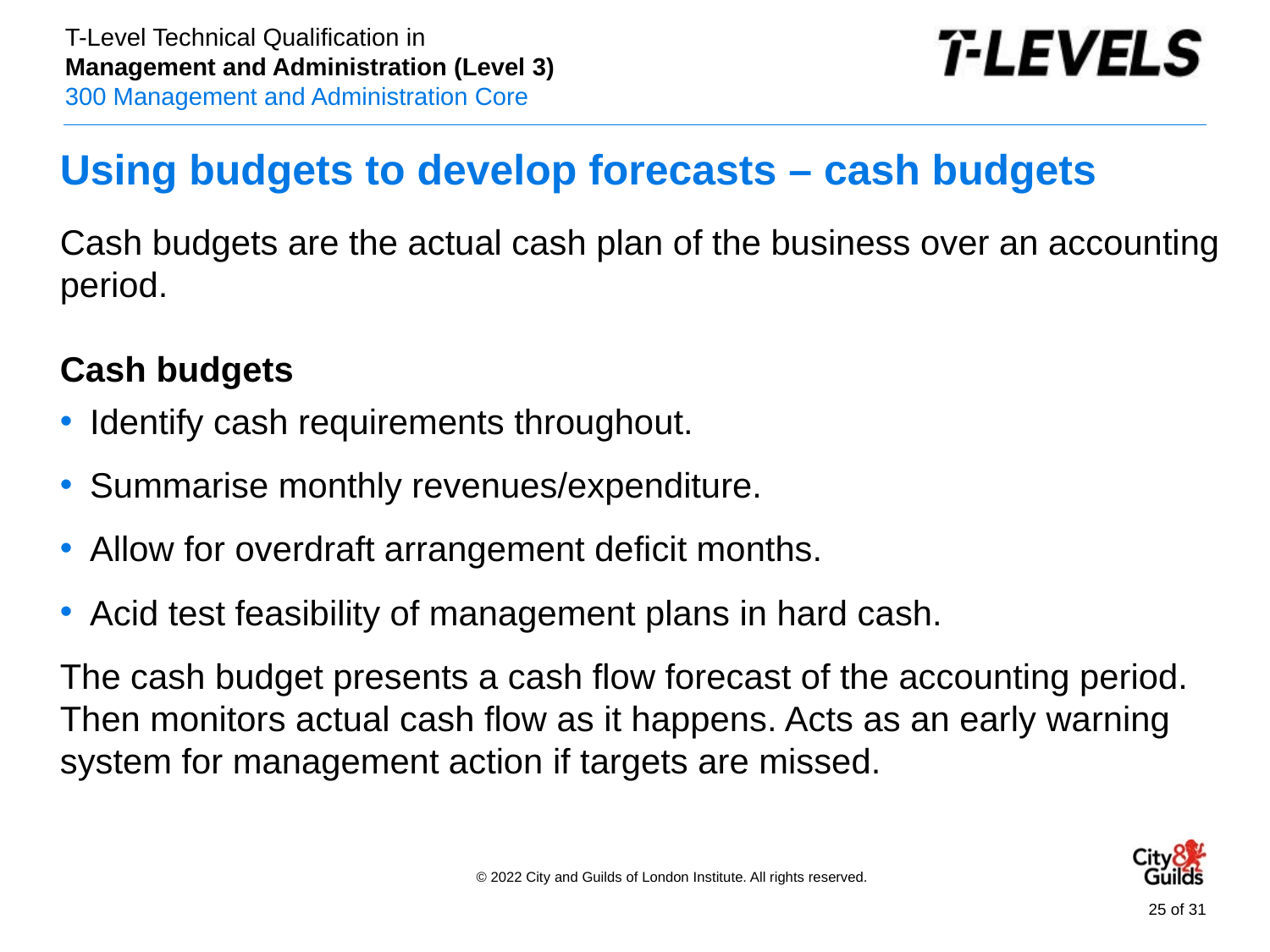

# Using budgets to develop forecasts – cash budgets
Cash budgets are the actual cash plan of the business over an accounting period.

Cash budgets
Identify cash requirements throughout.
Summarise monthly revenues/expenditure.
Allow for overdraft arrangement deficit months.
Acid test feasibility of management plans in hard cash.
The cash budget presents a cash flow forecast of the accounting period. Then monitors actual cash flow as it happens. Acts as an early warning system for management action if targets are missed.